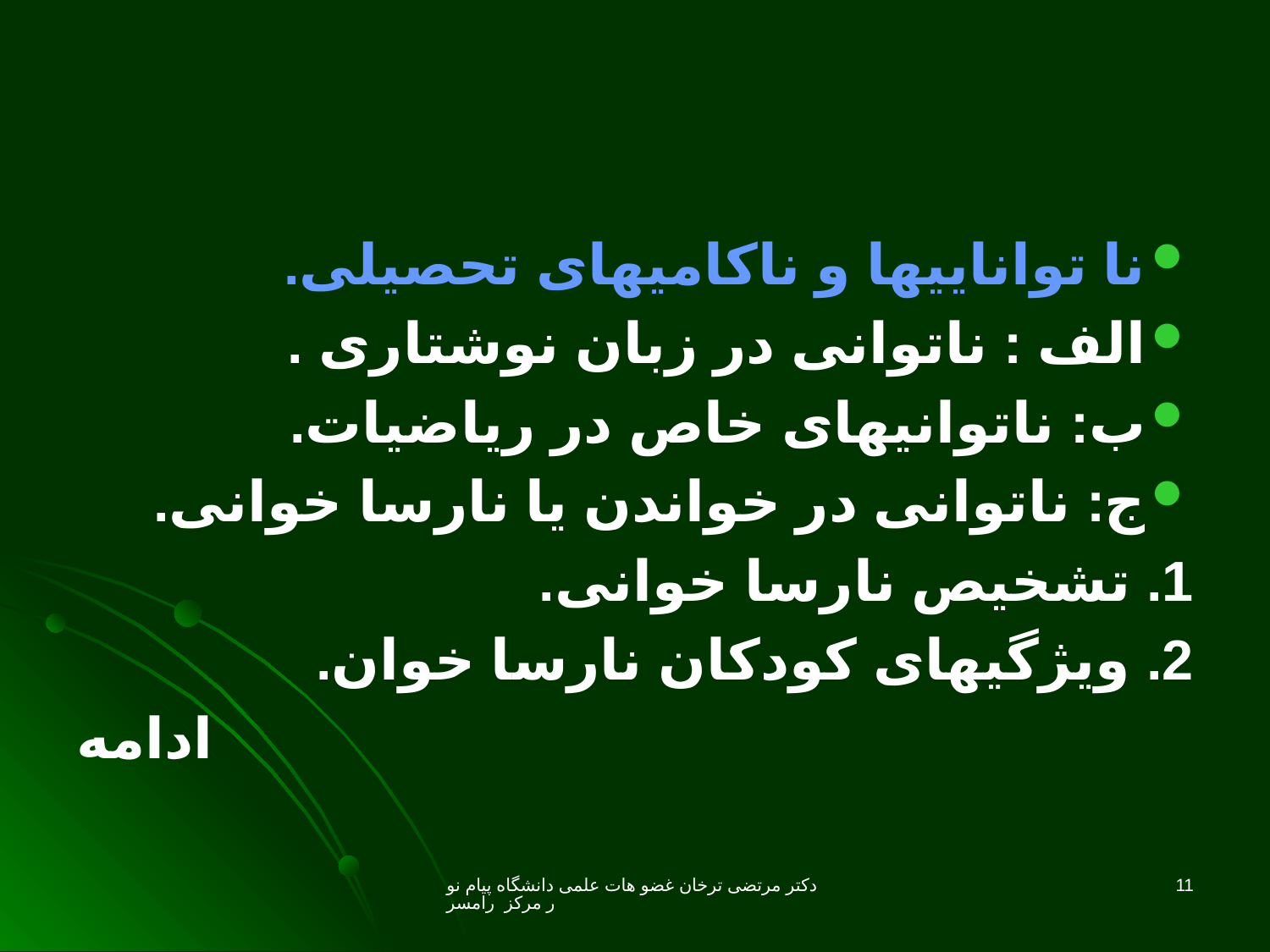

نا تواناییها و ناکامیهای تحصیلی.
الف : ناتوانی در زبان نوشتاری .
ب: ناتوانیهای خاص در ریاضیات.
ج: ناتوانی در خواندن یا نارسا خوانی.
1. تشخیص نارسا خوانی.
2. ویژگیهای کودکان نارسا خوان.
ادامه
دکتر مرتضی ترخان غضو هات علمی دانشگاه پیام نور مرکز رامسر
11